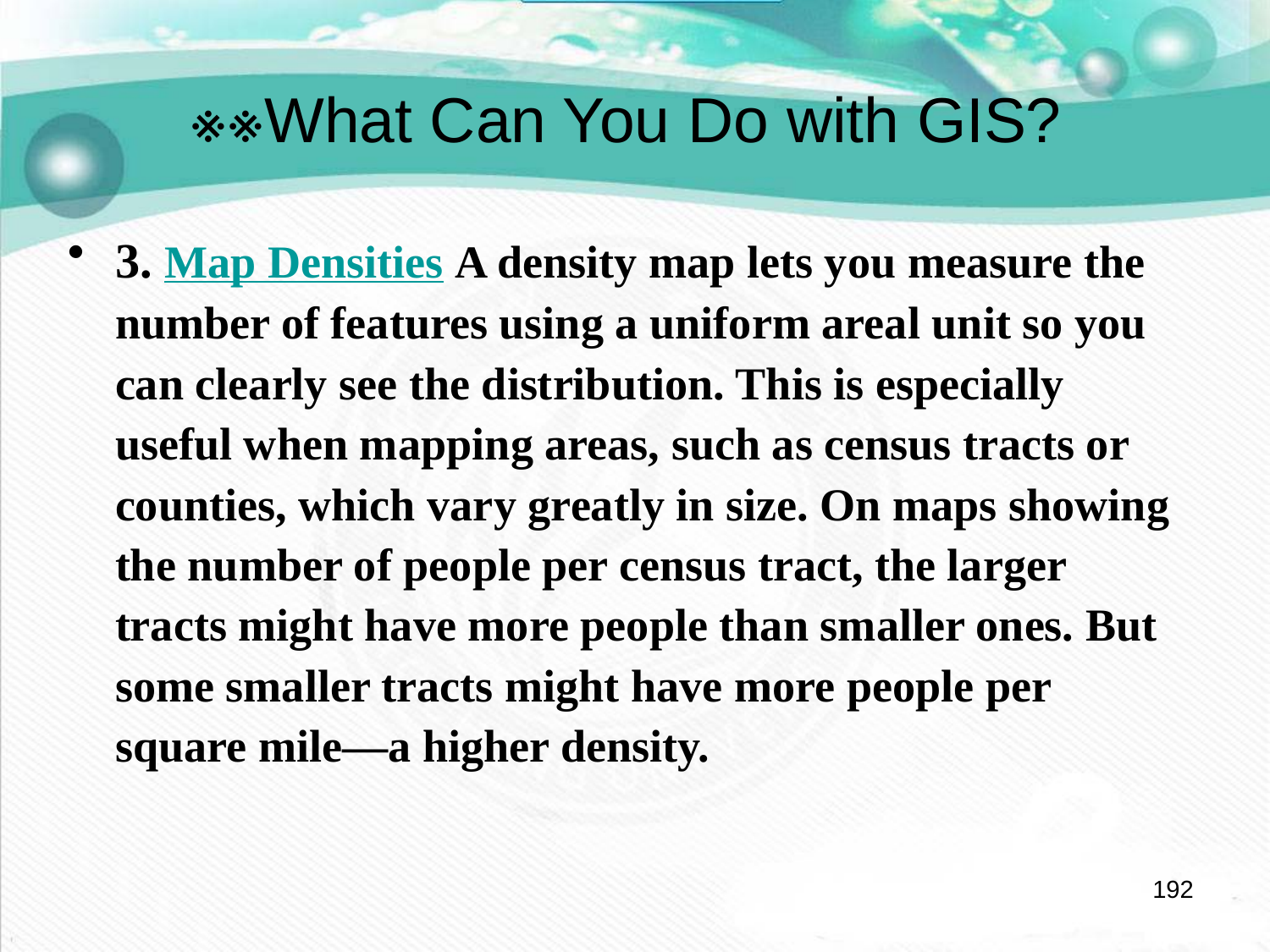

# ※※What Can You Do with GIS?
3. Map Densities A density map lets you measure the number of features using a uniform areal unit so you can clearly see the distribution. This is especially useful when mapping areas, such as census tracts or counties, which vary greatly in size. On maps showing the number of people per census tract, the larger tracts might have more people than smaller ones. But some smaller tracts might have more people per square mile—a higher density.
192